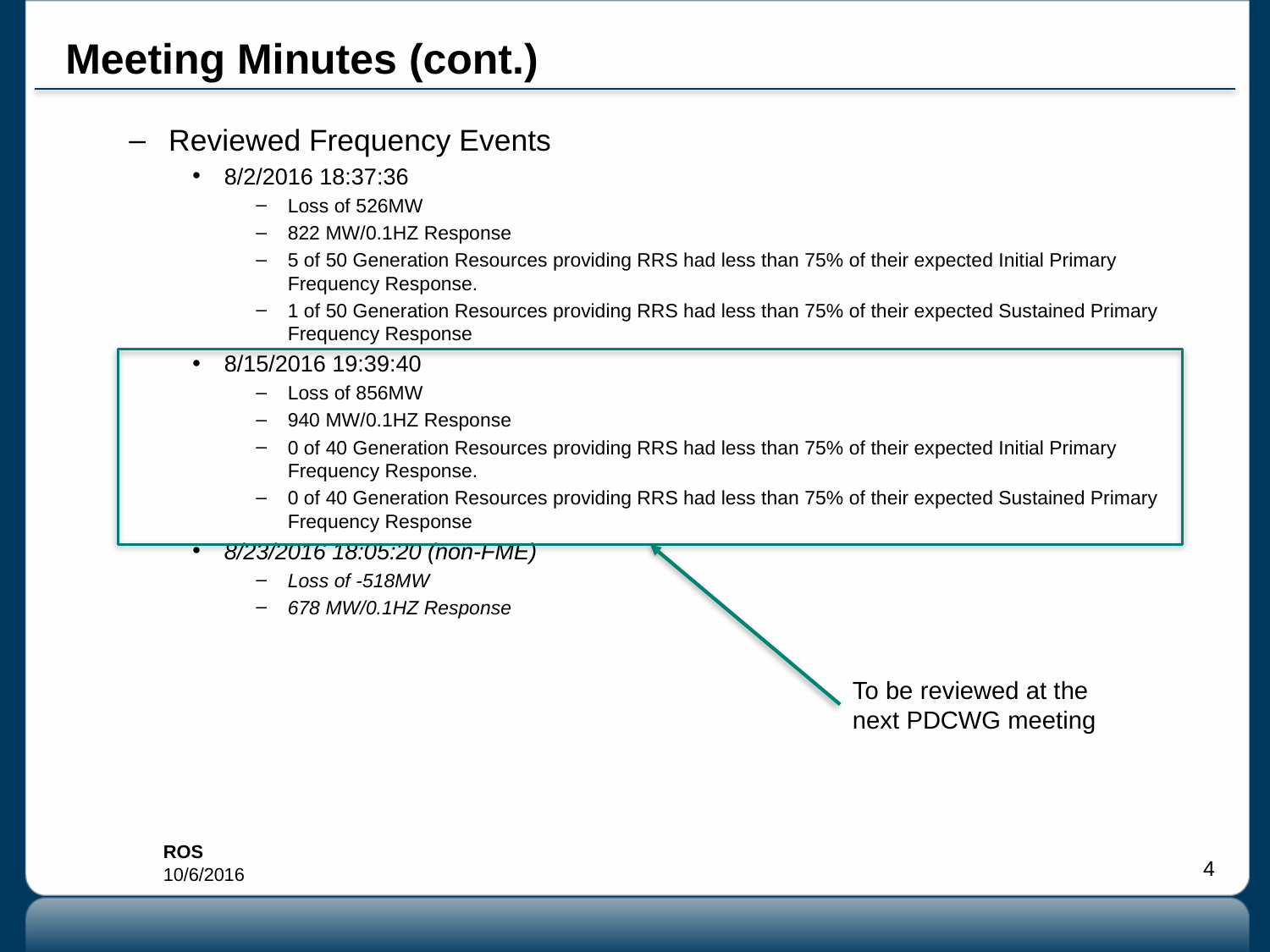

# Meeting Minutes (cont.)
Reviewed Frequency Events
8/2/2016 18:37:36
Loss of 526MW
822 MW/0.1HZ Response
5 of 50 Generation Resources providing RRS had less than 75% of their expected Initial Primary Frequency Response.
1 of 50 Generation Resources providing RRS had less than 75% of their expected Sustained Primary Frequency Response
8/15/2016 19:39:40
Loss of 856MW
940 MW/0.1HZ Response
0 of 40 Generation Resources providing RRS had less than 75% of their expected Initial Primary Frequency Response.
0 of 40 Generation Resources providing RRS had less than 75% of their expected Sustained Primary Frequency Response
8/23/2016 18:05:20 (non-FME)
Loss of -518MW
678 MW/0.1HZ Response

To be reviewed at the next PDCWG meeting